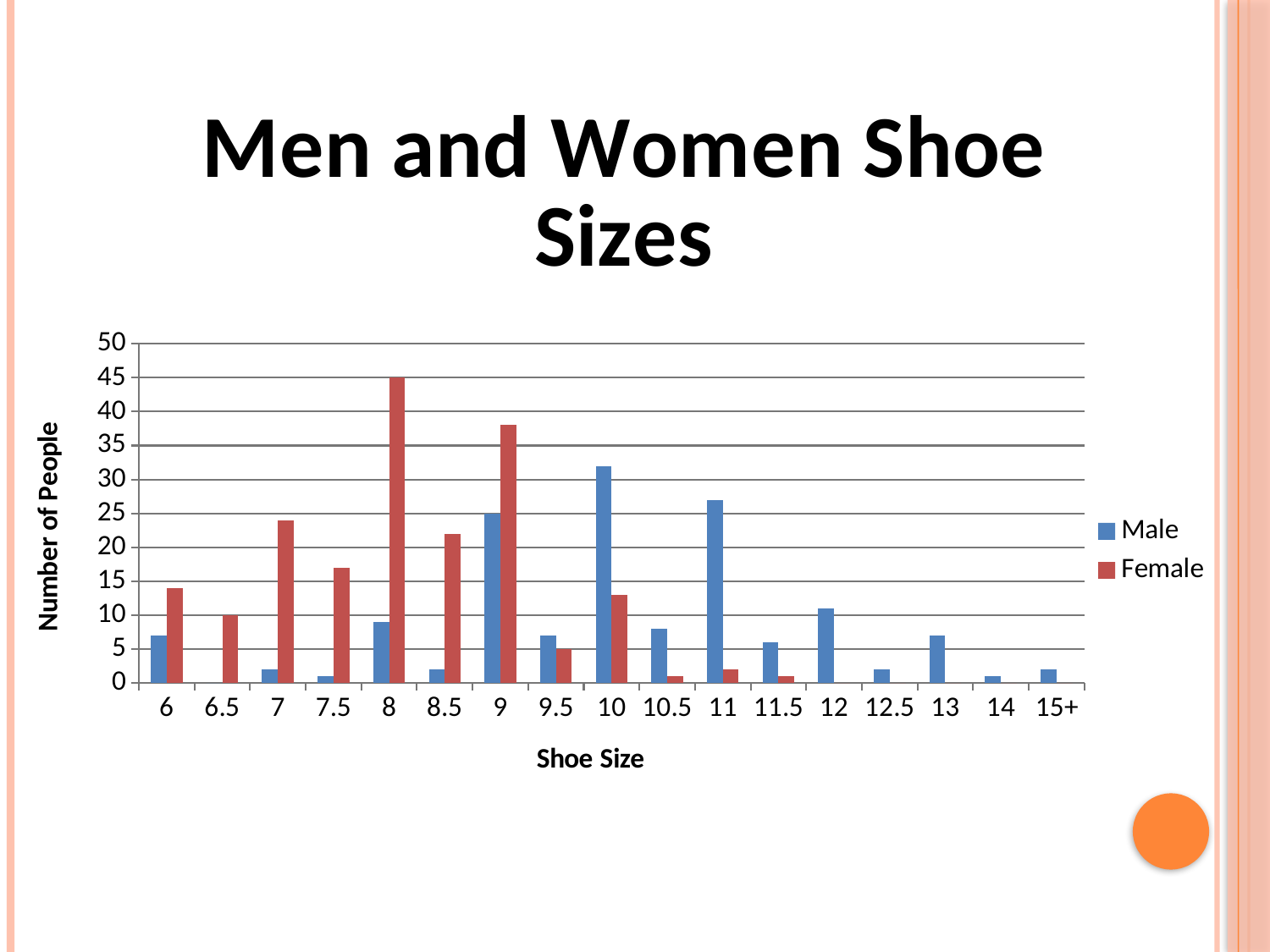

### Chart: Men and Women Shoe Sizes

| Category | Male  | Female |
|---|---|---|
| 6 | 7.0 | 14.0 |
| 6.5 | 0.0 | 10.0 |
| 7 | 2.0 | 24.0 |
| 7.5 | 1.0 | 17.0 |
| 8 | 9.0 | 45.0 |
| 8.5 | 2.0 | 22.0 |
| 9 | 25.0 | 38.0 |
| 9.5 | 7.0 | 5.0 |
| 10 | 32.0 | 13.0 |
| 10.5 | 8.0 | 1.0 |
| 11 | 27.0 | 2.0 |
| 11.5 | 6.0 | 1.0 |
| 12 | 11.0 | 0.0 |
| 12.5 | 2.0 | 0.0 |
| 13 | 7.0 | 0.0 |
| 14 | 1.0 | 0.0 |
| 15+ | 2.0 | 0.0 |